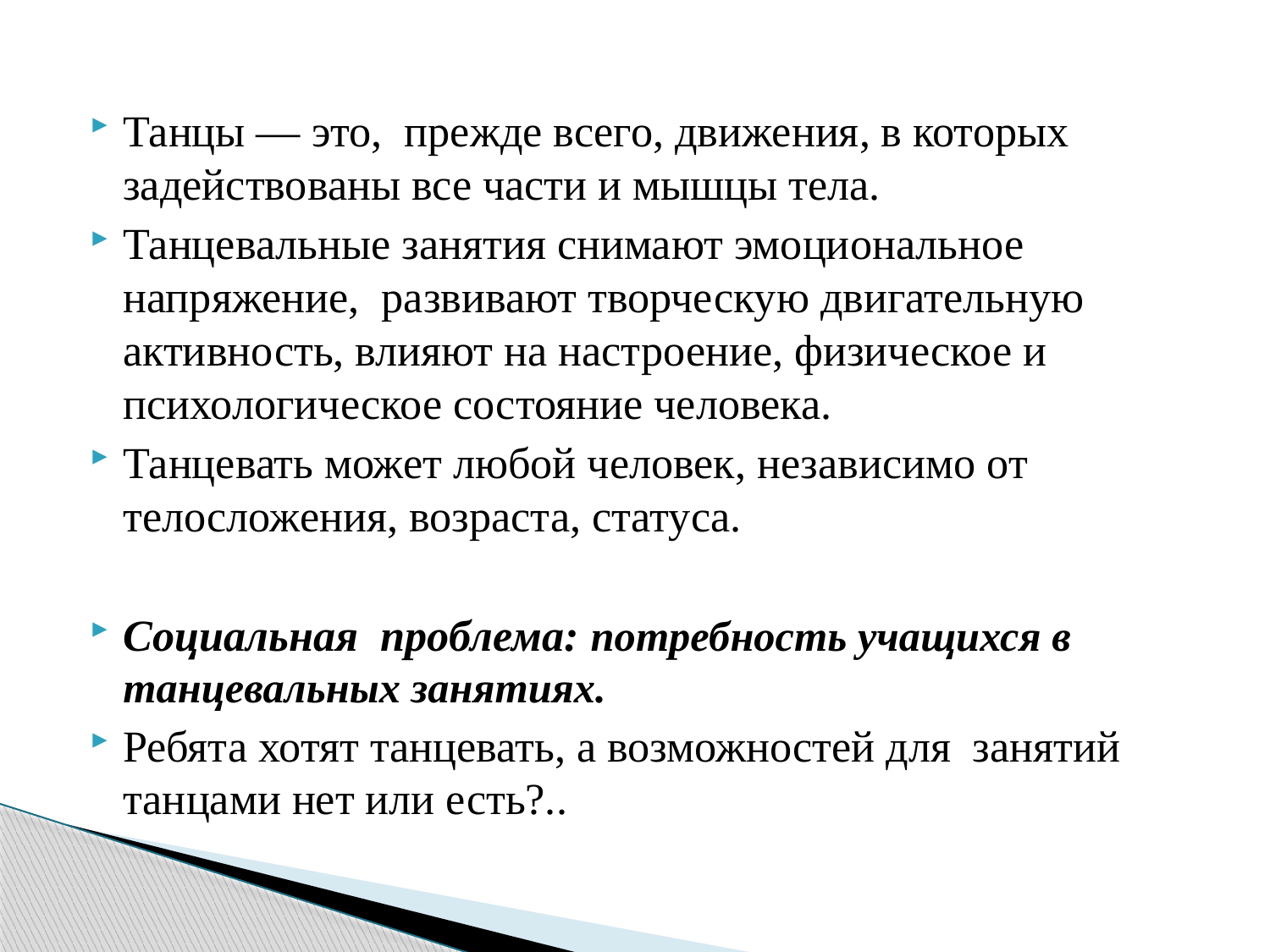

Танцы — это,  прежде всего, движения, в которых задействованы все части и мышцы тела.
Танцевальные занятия снимают эмоциональное напряжение,  развивают творческую двигательную активность, влияют на настроение, физическое и психологическое состояние человека.
Танцевать может любой человек, независимо от телосложения, возраста, статуса.

Социальная  проблема: потребность учащихся в  танцевальных занятиях.
Ребята хотят танцевать, а возможностей для  занятий танцами нет или есть?..